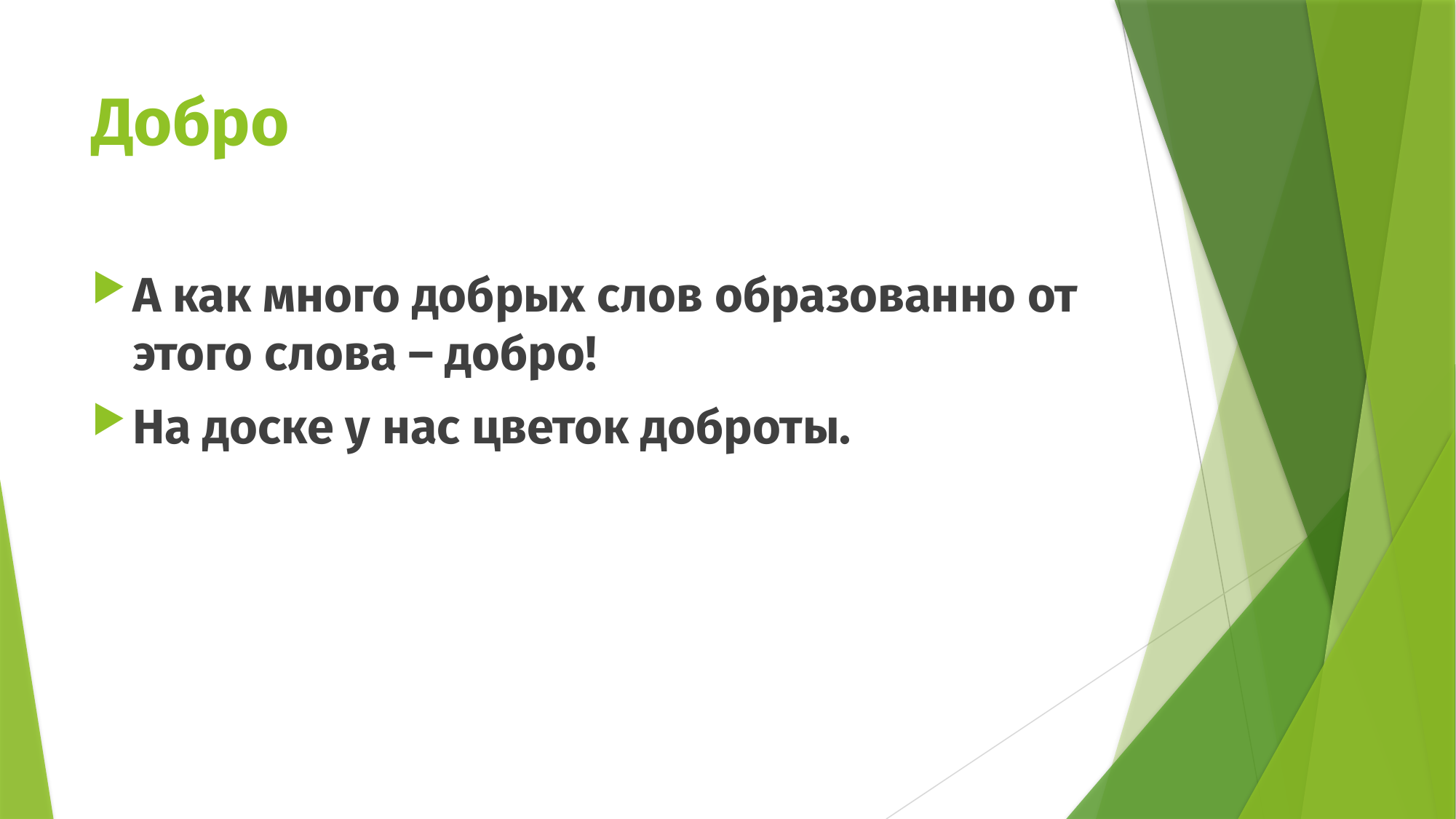

# Добро
А как много добрых слов образованно от этого слова – добро!
На доске у нас цветок доброты.